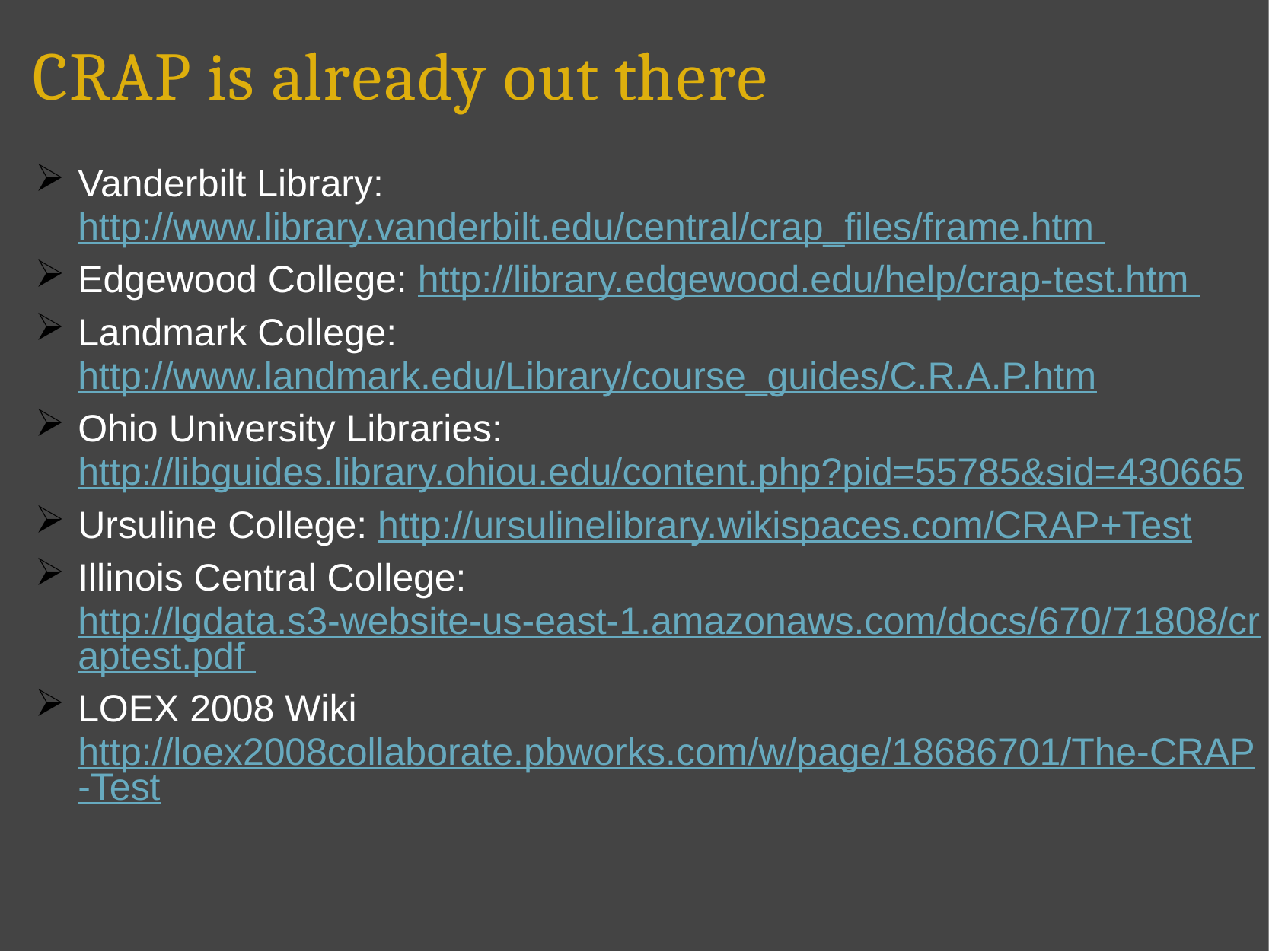

# CRAP is already out there
Vanderbilt Library: http://www.library.vanderbilt.edu/central/crap_files/frame.htm
Edgewood College: http://library.edgewood.edu/help/crap-test.htm
Landmark College: http://www.landmark.edu/Library/course_guides/C.R.A.P.htm
Ohio University Libraries: http://libguides.library.ohiou.edu/content.php?pid=55785&sid=430665
Ursuline College: http://ursulinelibrary.wikispaces.com/CRAP+Test
Illinois Central College: http://lgdata.s3-website-us-east-1.amazonaws.com/docs/670/71808/craptest.pdf
LOEX 2008 Wiki http://loex2008collaborate.pbworks.com/w/page/18686701/The-CRAP-Test